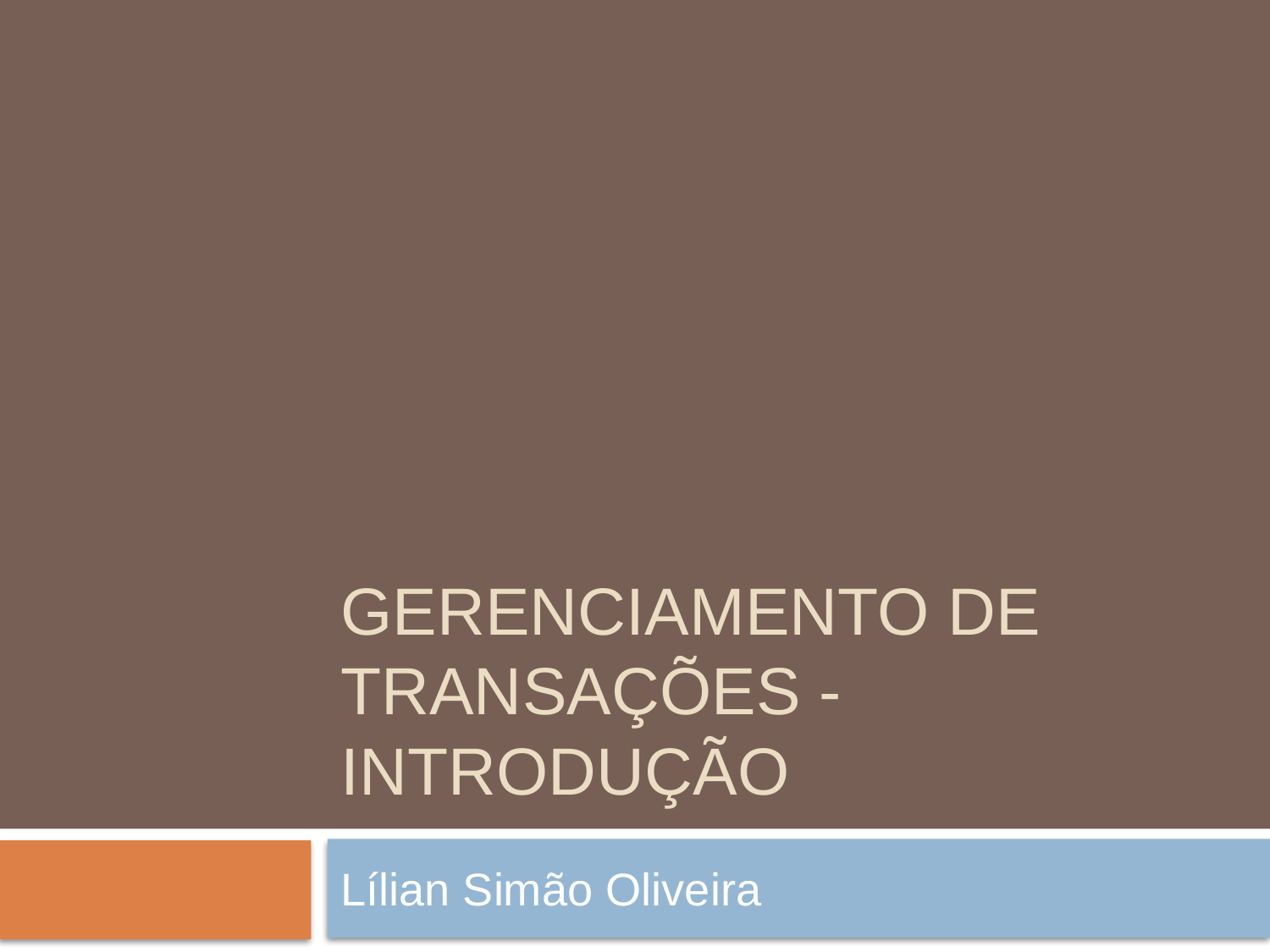

# Gerenciamento de Transações - Introdução
Lílian Simão Oliveira